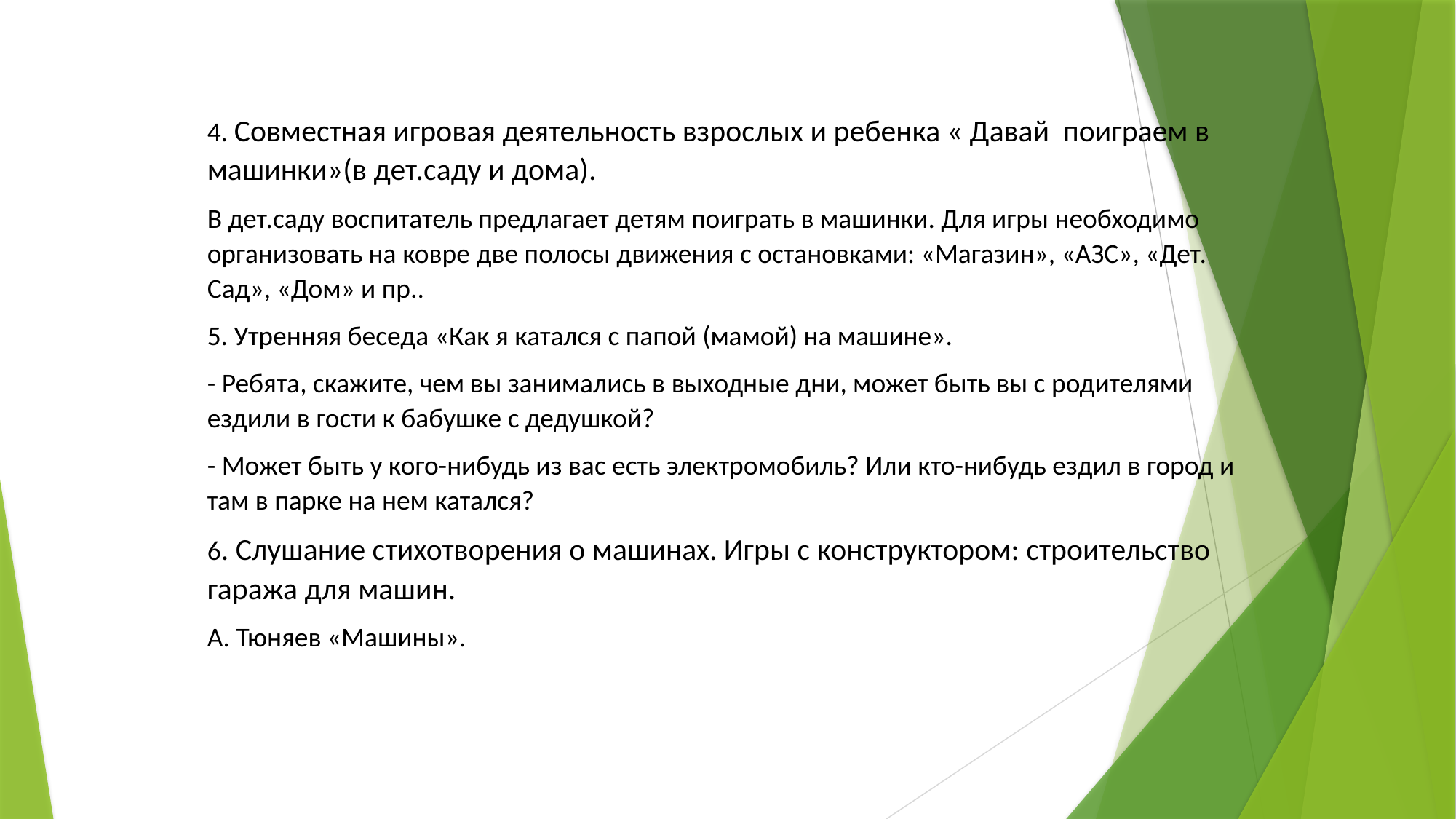

4. Совместная игровая деятельность взрослых и ребенка « Давай  поиграем в машинки»(в дет.саду и дома).
В дет.саду воспитатель предлагает детям поиграть в машинки. Для игры необходимо организовать на ковре две полосы движения с остановками: «Магазин», «АЗС», «Дет. Сад», «Дом» и пр..
5. Утренняя беседа «Как я катался с папой (мамой) на машине».
- Ребята, скажите, чем вы занимались в выходные дни, может быть вы с родителями ездили в гости к бабушке с дедушкой?
- Может быть у кого-нибудь из вас есть электромобиль? Или кто-нибудь ездил в город и там в парке на нем катался?
6. Слушание стихотворения о машинах. Игры с конструктором: строительство гаража для машин.
А. Тюняев «Машины».